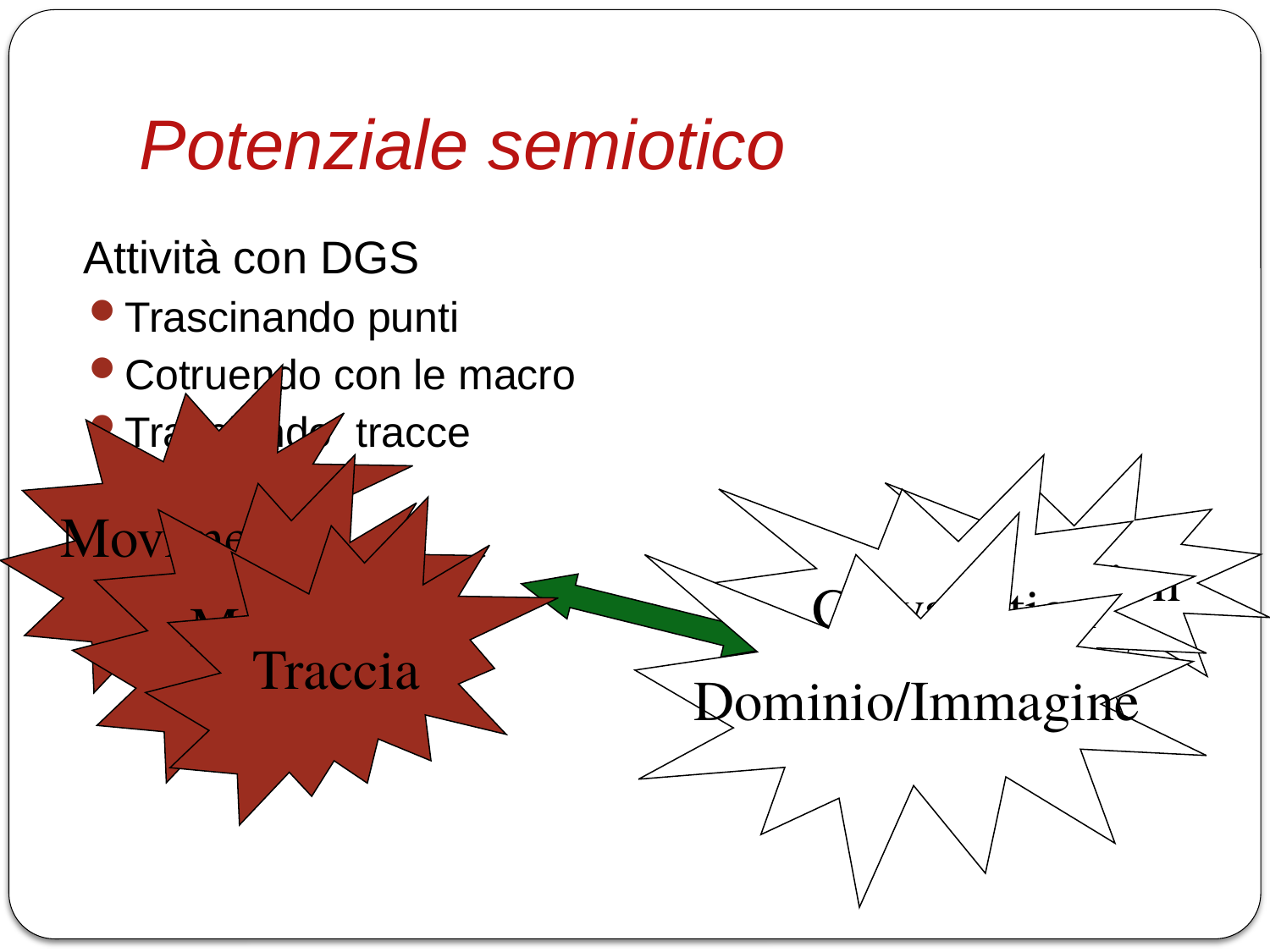

# Potenziale semiotico
Attività con DGS
Trascinando punti
Cotruendo con le macro
Tracciando  tracce
Movimento
Macro
Co-variation
Variazion
Traccia
Dominio/Immagine